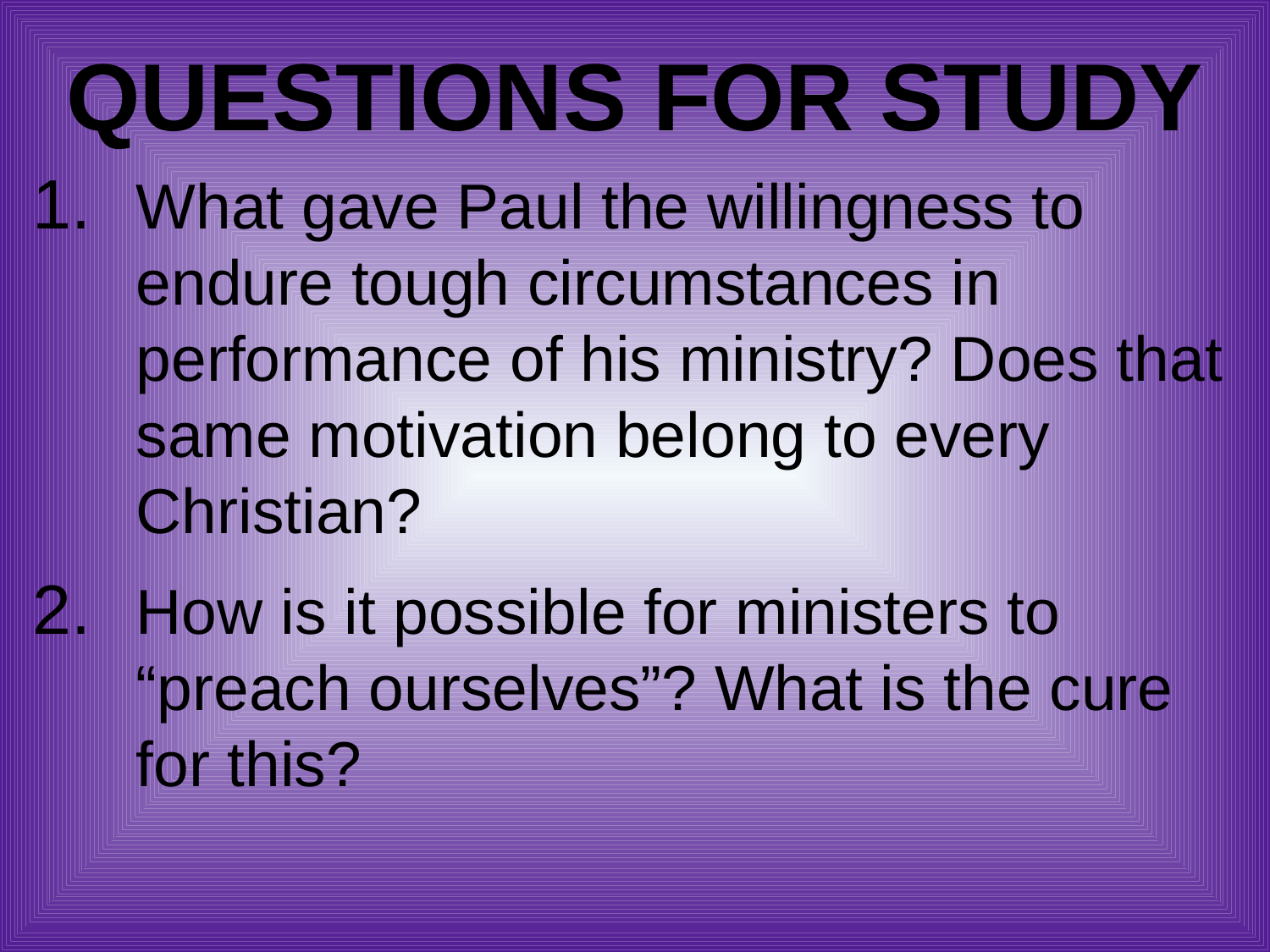

# Questions for Study
What gave Paul the willingness to endure tough circumstances in performance of his ministry? Does that same motivation belong to every Christian?
How is it possible for ministers to “preach ourselves”? What is the cure for this?